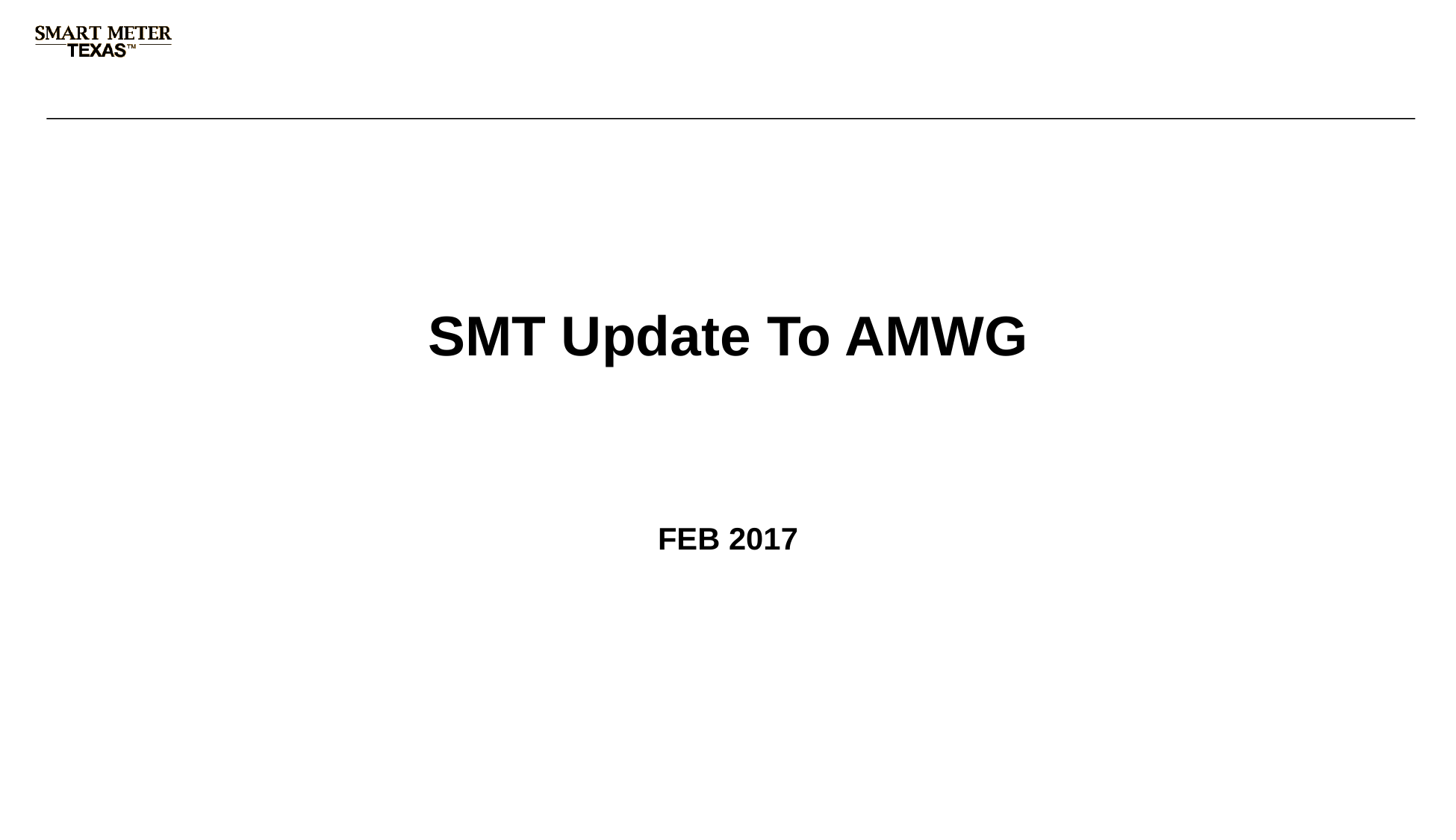

# SMT Update To AMWG
FEB 2017